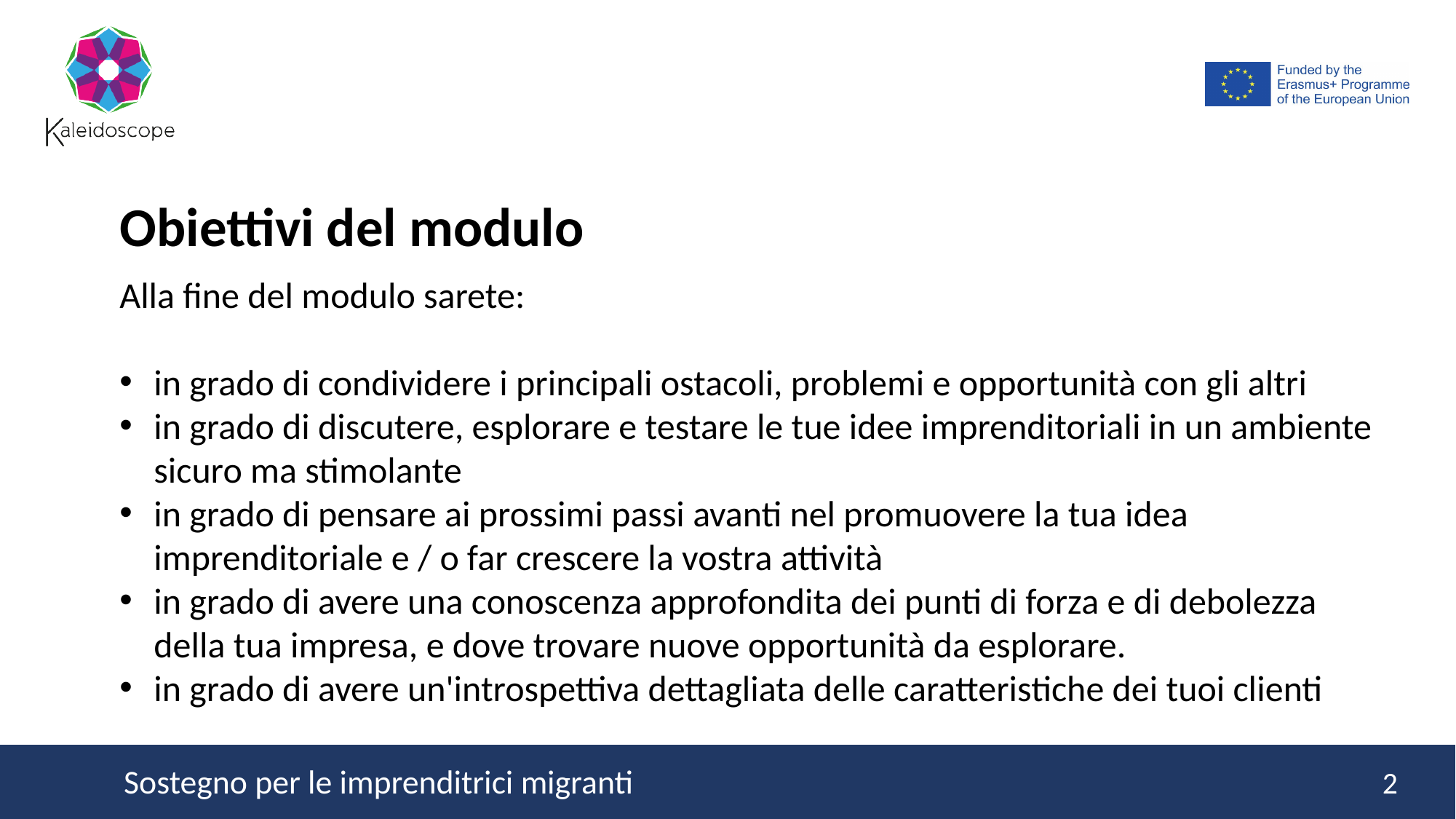

Obiettivi del modulo
Alla fine del modulo sarete:

in grado di condividere i principali ostacoli, problemi e opportunità con gli altri
in grado di discutere, esplorare e testare le tue idee imprenditoriali in un ambiente sicuro ma stimolante
in grado di pensare ai prossimi passi avanti nel promuovere la tua idea imprenditoriale e / o far crescere la vostra attività
in grado di avere una conoscenza approfondita dei punti di forza e di debolezza della tua impresa, e dove trovare nuove opportunità da esplorare.
in grado di avere un'introspettiva dettagliata delle caratteristiche dei tuoi clienti
2